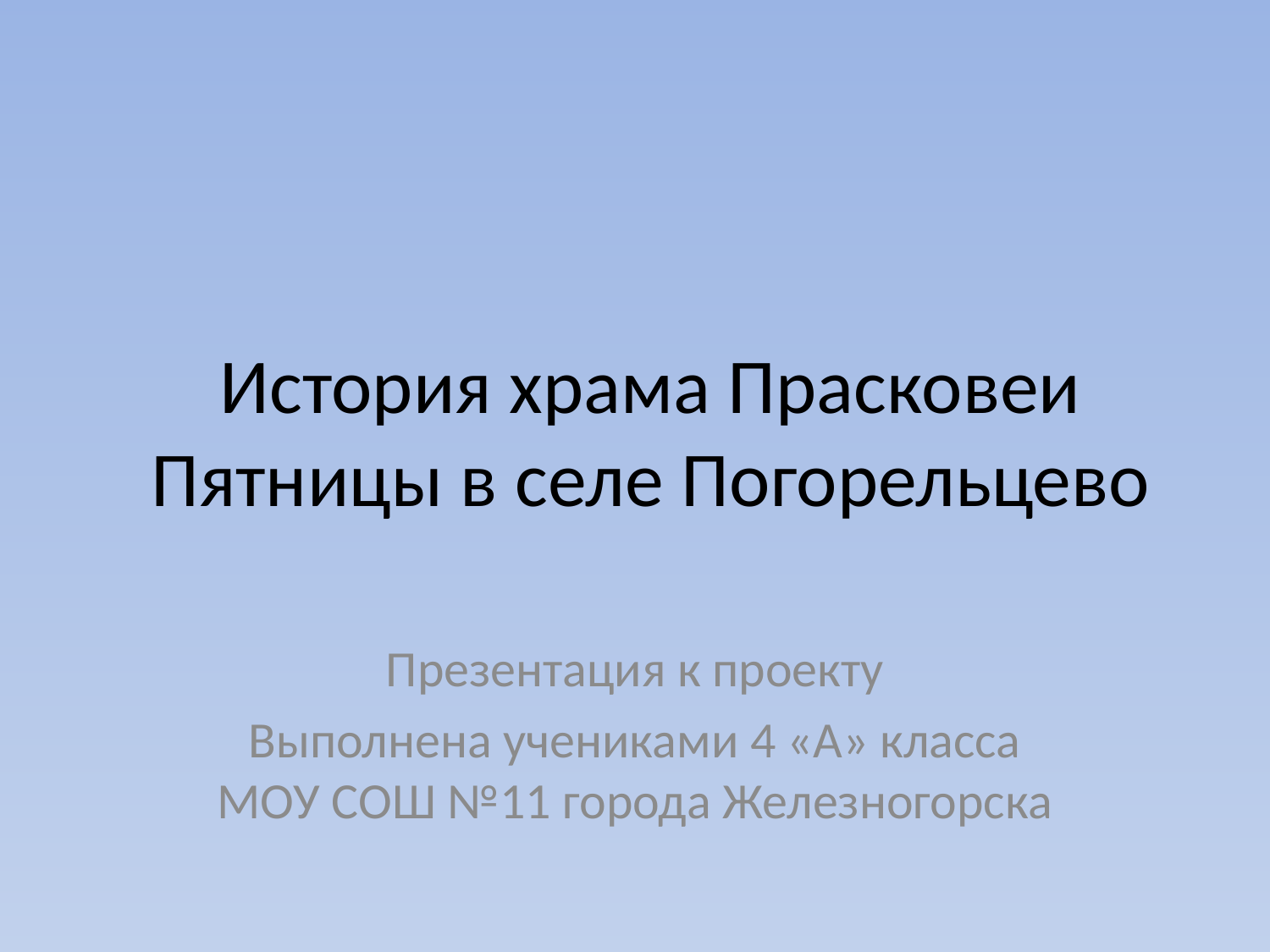

# История храма Прасковеи Пятницы в селе Погорельцево
Презентация к проекту
Выполнена учениками 4 «А» класса МОУ СОШ №11 города Железногорска